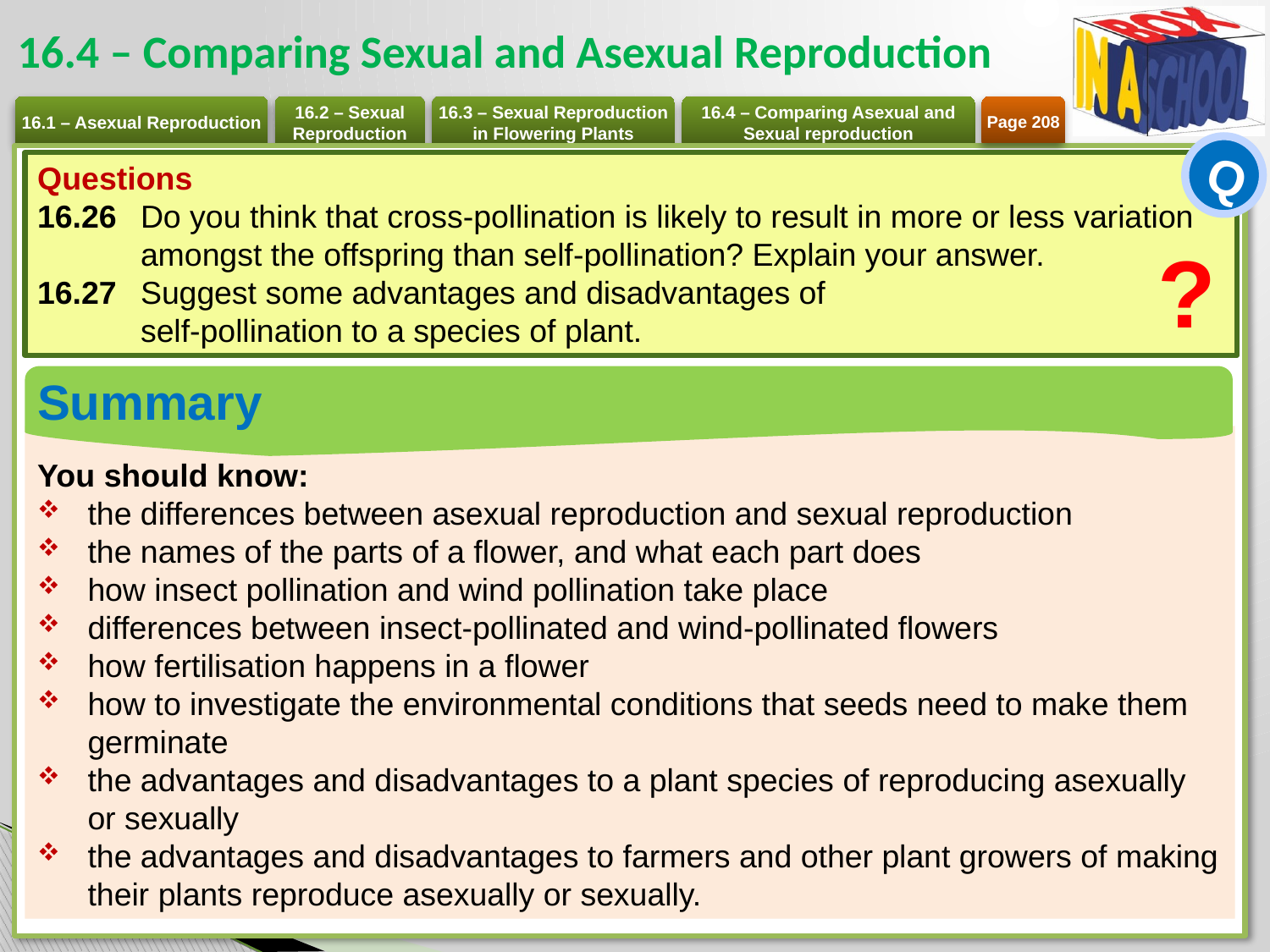

# 16.4 – Comparing Sexual and Asexual Reproduction
Page 208
Q
Questions
16.26 	Do you think that cross-pollination is likely to result in more or less variation amongst the offspring than self-pollination? Explain your answer.
16.27 	Suggest some advantages and disadvantages of
self-pollination to a species of plant.
?
Summary
You should know:
the differences between asexual reproduction and sexual reproduction
the names of the parts of a flower, and what each part does
how insect pollination and wind pollination take place
differences between insect-pollinated and wind-pollinated flowers
how fertilisation happens in a flower
how to investigate the environmental conditions that seeds need to make them germinate
the advantages and disadvantages to a plant species of reproducing asexually or sexually
the advantages and disadvantages to farmers and other plant growers of making their plants reproduce asexually or sexually.